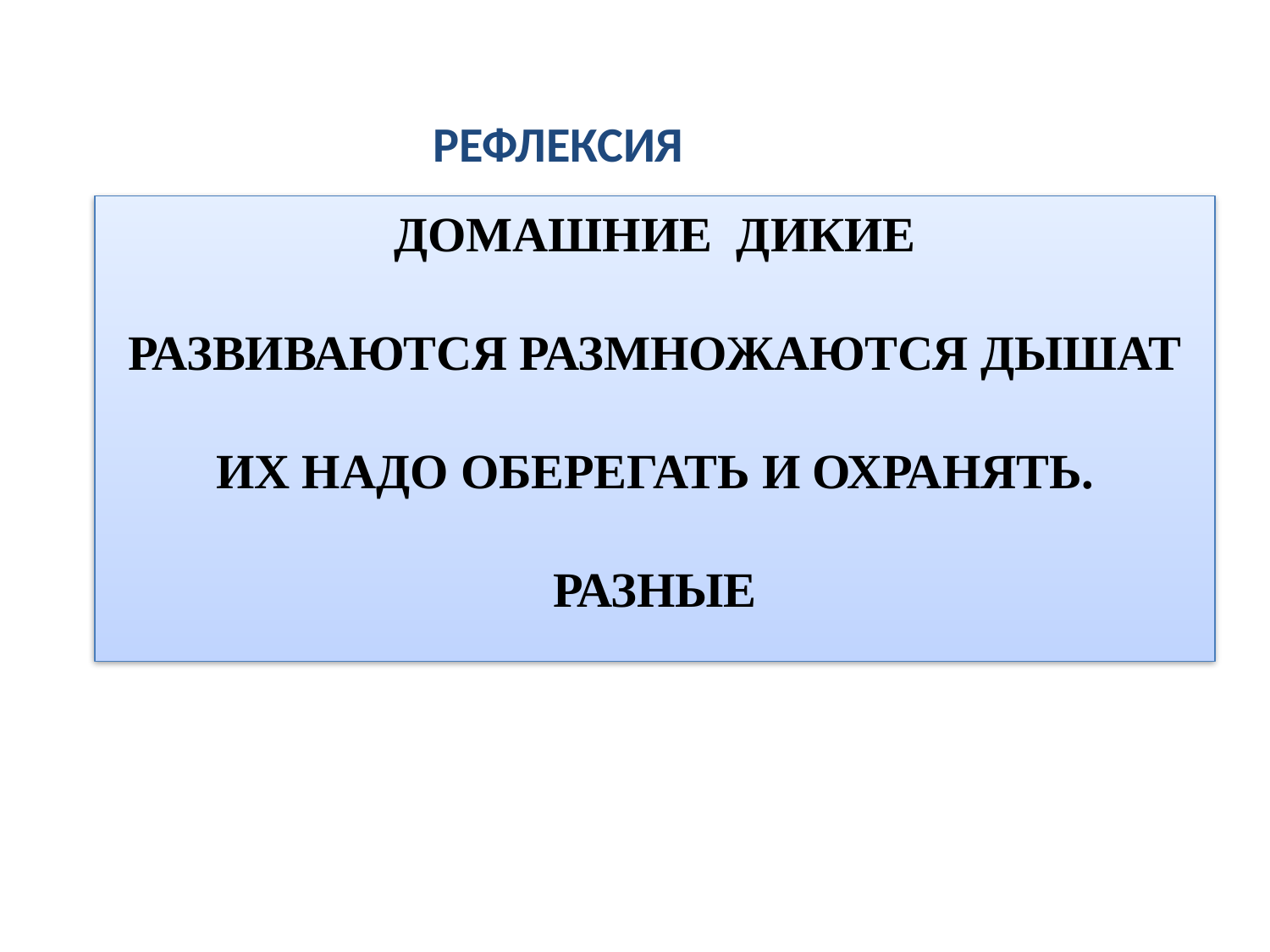

РЕФЛЕКСИЯ
ДОМАШНИЕ  ДИКИЕ

РАЗВИВАЮТСЯ РАЗМНОЖАЮТСЯ ДЫШАТ

ИХ НАДО ОБЕРЕГАТЬ И ОХРАНЯТЬ.

РАЗНЫЕ